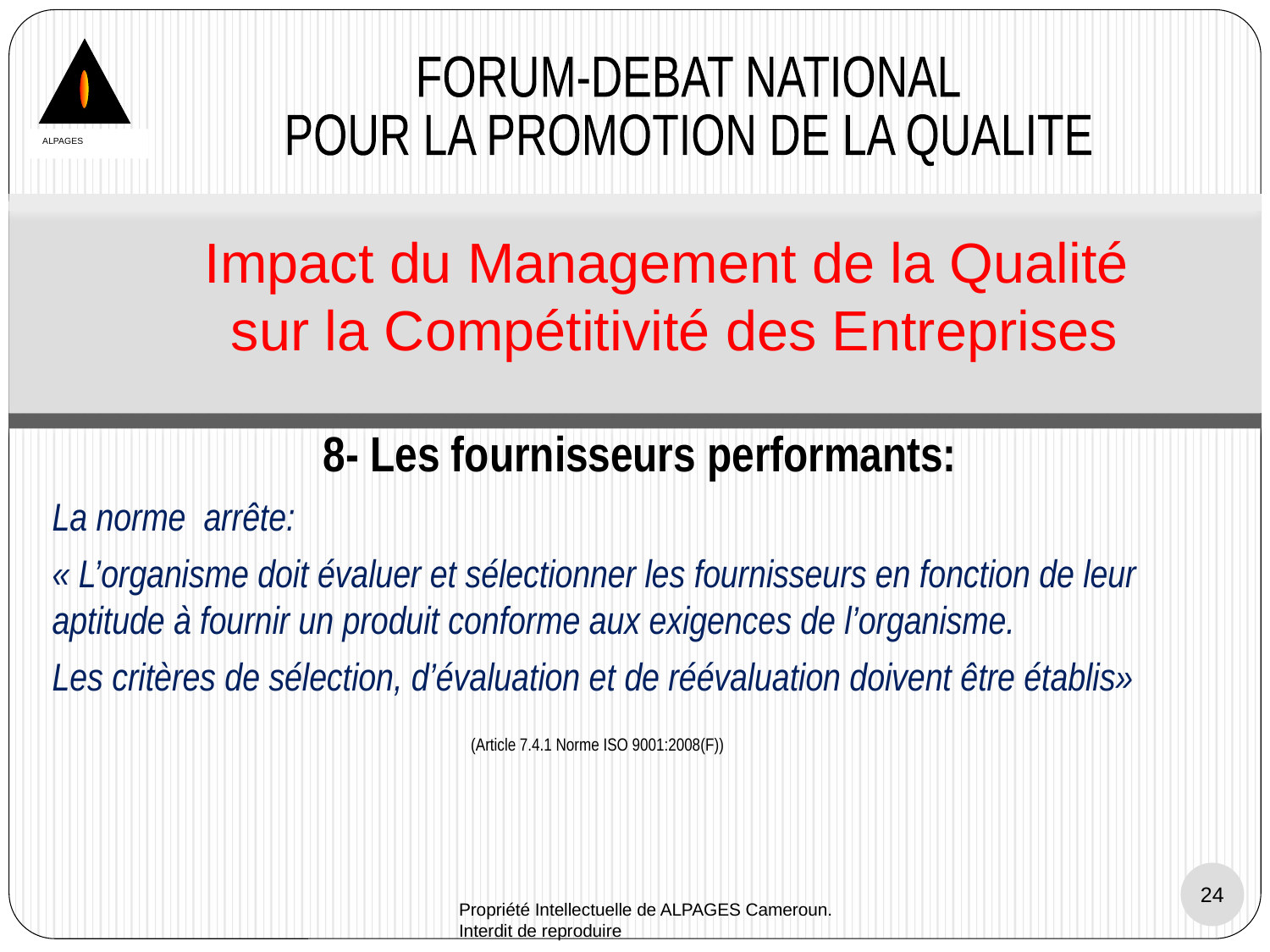

FORUM-DEBAT NATIONAL
POUR LA PROMOTION DE LA QUALITE

ALPAGES
# Impact du Management de la Qualité sur la Compétitivité des Entreprises
8- Les fournisseurs performants:
La norme  arrête:
« L’organisme doit évaluer et sélectionner les fournisseurs en fonction de leur aptitude à fournir un produit conforme aux exigences de l’organisme.
Les critères de sélection, d’évaluation et de réévaluation doivent être établis»
                                               (Article 7.4.1 Norme ISO 9001:2008(F))
24
Propriété Intellectuelle de ALPAGES Cameroun. Interdit de reproduire